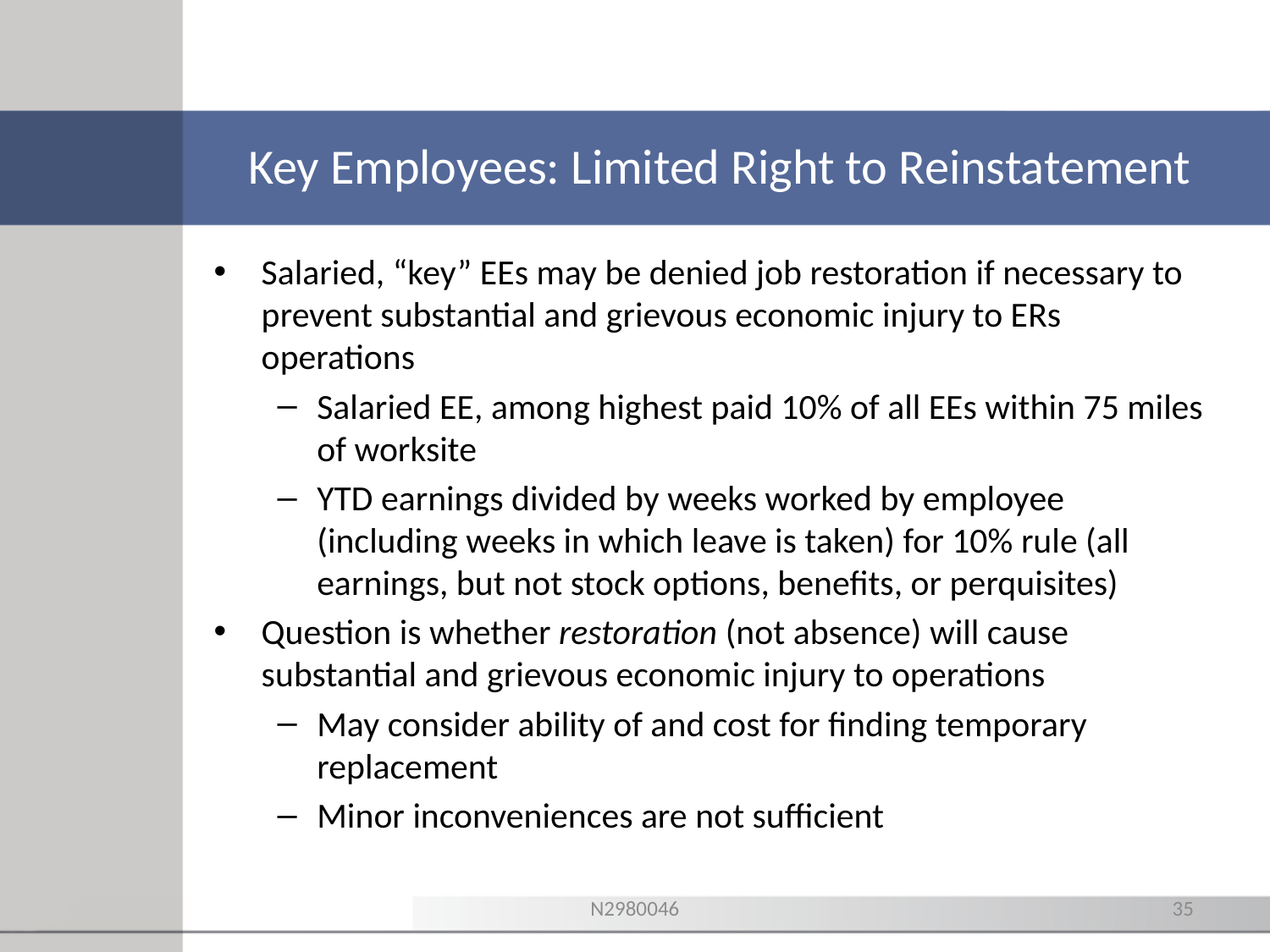

# Key Employees: Limited Right to Reinstatement
Salaried, “key” EEs may be denied job restoration if necessary to prevent substantial and grievous economic injury to ERs operations
Salaried EE, among highest paid 10% of all EEs within 75 miles of worksite
YTD earnings divided by weeks worked by employee (including weeks in which leave is taken) for 10% rule (all earnings, but not stock options, benefits, or perquisites)
Question is whether restoration (not absence) will cause substantial and grievous economic injury to operations
May consider ability of and cost for finding temporary replacement
Minor inconveniences are not sufficient
N2980046
35